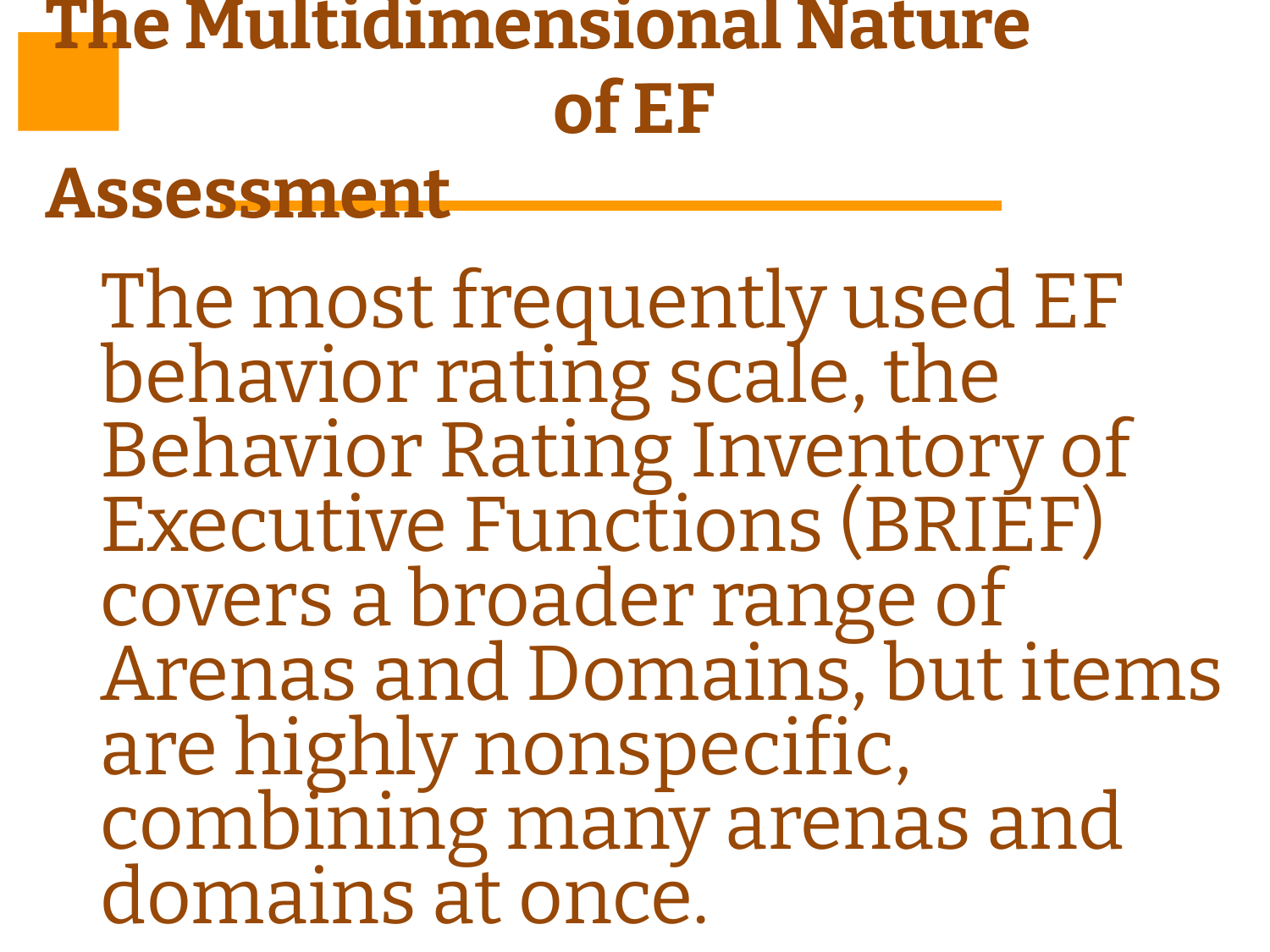

# The Multidimensional Nature of EF Assessment
The most frequently used EF behavior rating scale, the Behavior Rating Inventory of Executive Functions (BRIEF) covers a broader range of Arenas and Domains, but items are highly nonspecific, combining many arenas and domains at once.